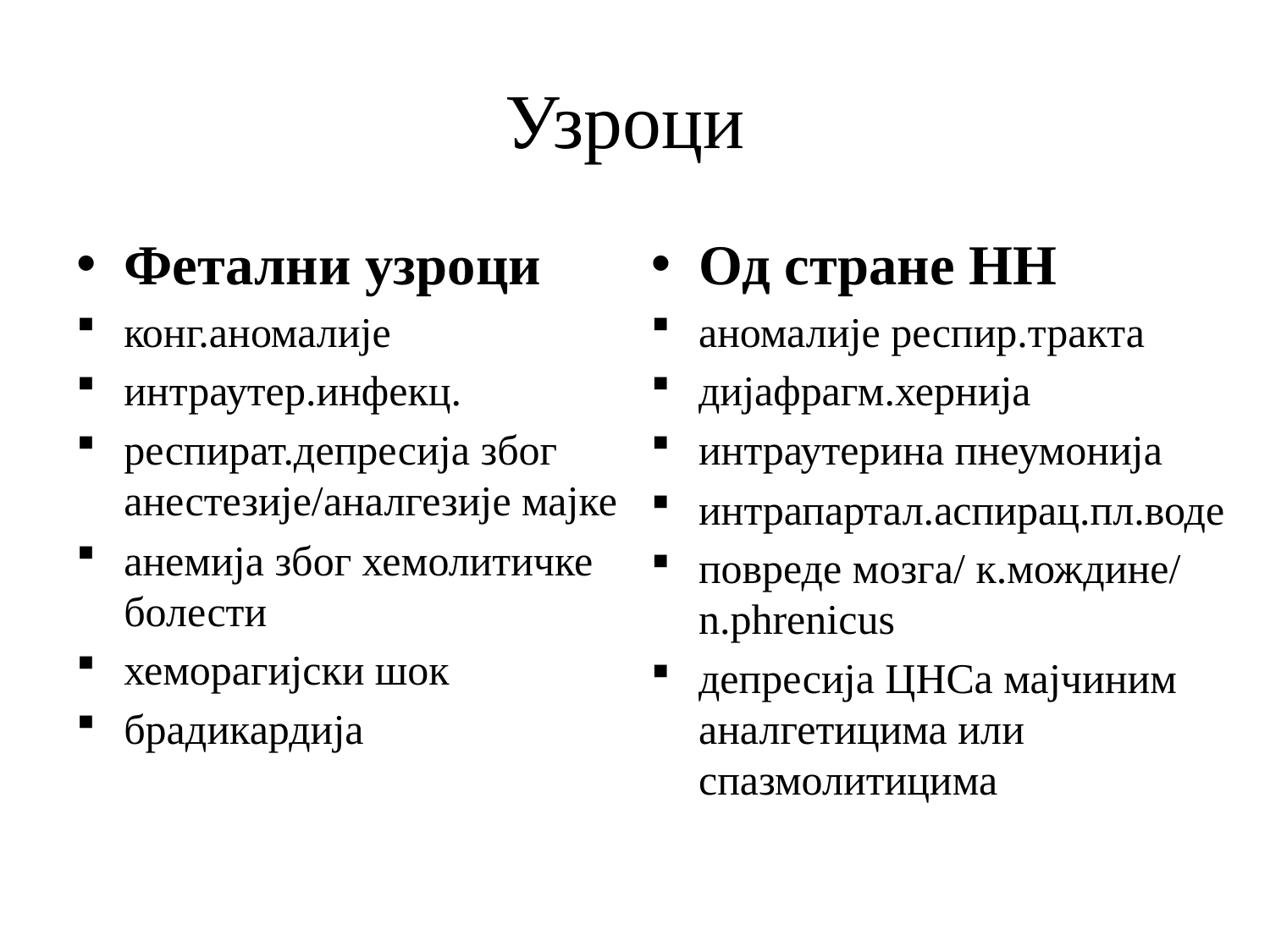

# Узроци
Фетални узроци
конг.аномалије
интраутер.инфекц.
респират.депресија због анестезије/аналгезије мајке
анемија због хемолитичке болести
хеморагијски шок
брадикардија

Од стране НН
аномалије респир.тракта
дијафрагм.хернија
интраутерина пнеумонија
интрапартал.аспирац.пл.воде
повреде мозга/ к.мождине/ n.phrenicus
депресија ЦНСа мајчиним  аналгетицима или спазмолитицима